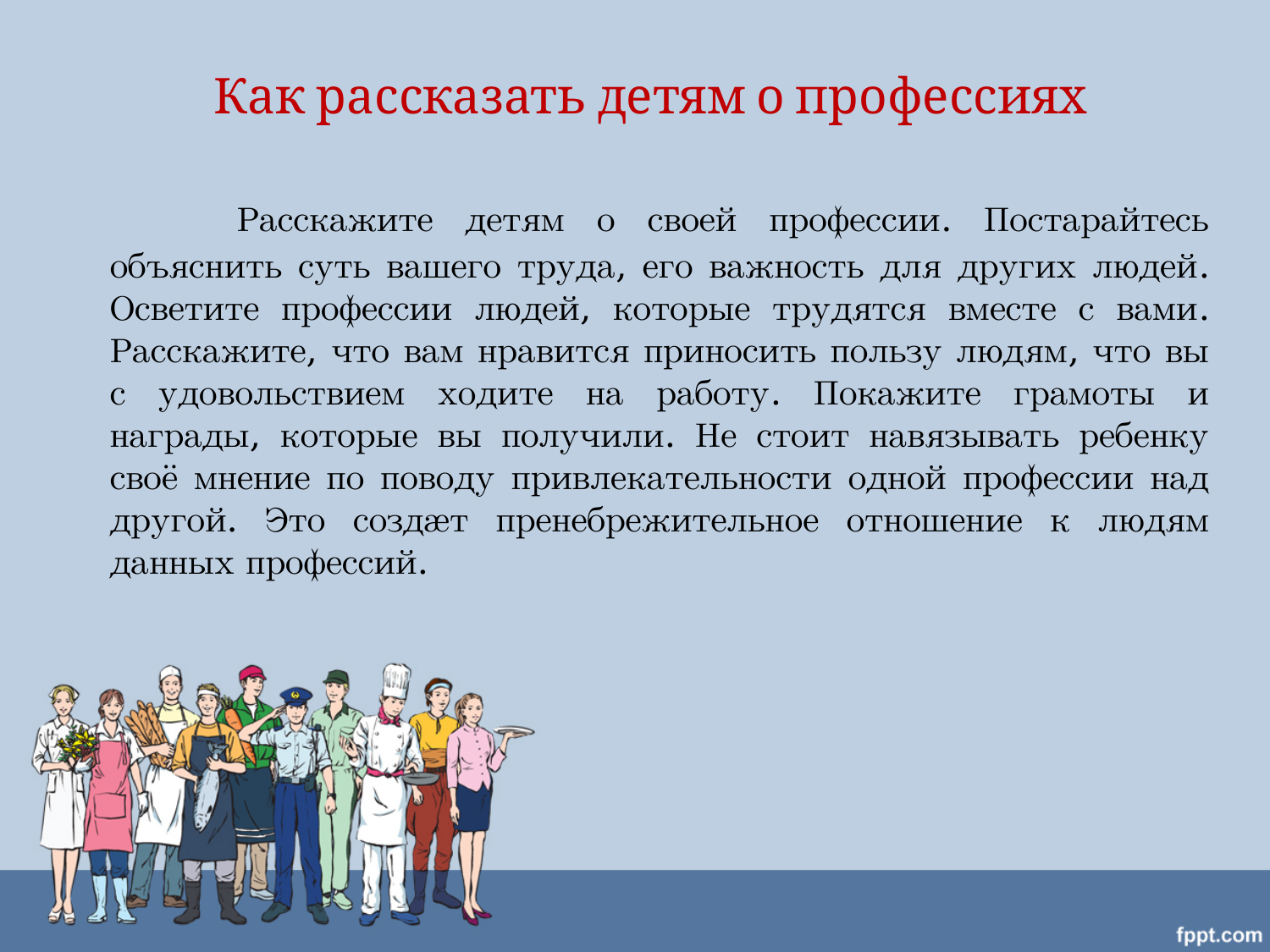

# Как рассказать детям о профессиях
		Расскажите детям о своей профессии. Постарайтесь объяснить суть вашего труда, его важность для других людей. Осветите профессии людей, которые трудятся вместе с вами. Расскажите, что вам нравится приносить пользу людям, что вы с удовольствием ходите на работу. Покажите грамоты и награды, которые вы получили. Не стоит навязывать ребенку своё мнение по поводу привлекательности одной профессии над другой. Это создает пренебрежительное отношение к людям данных профессий.